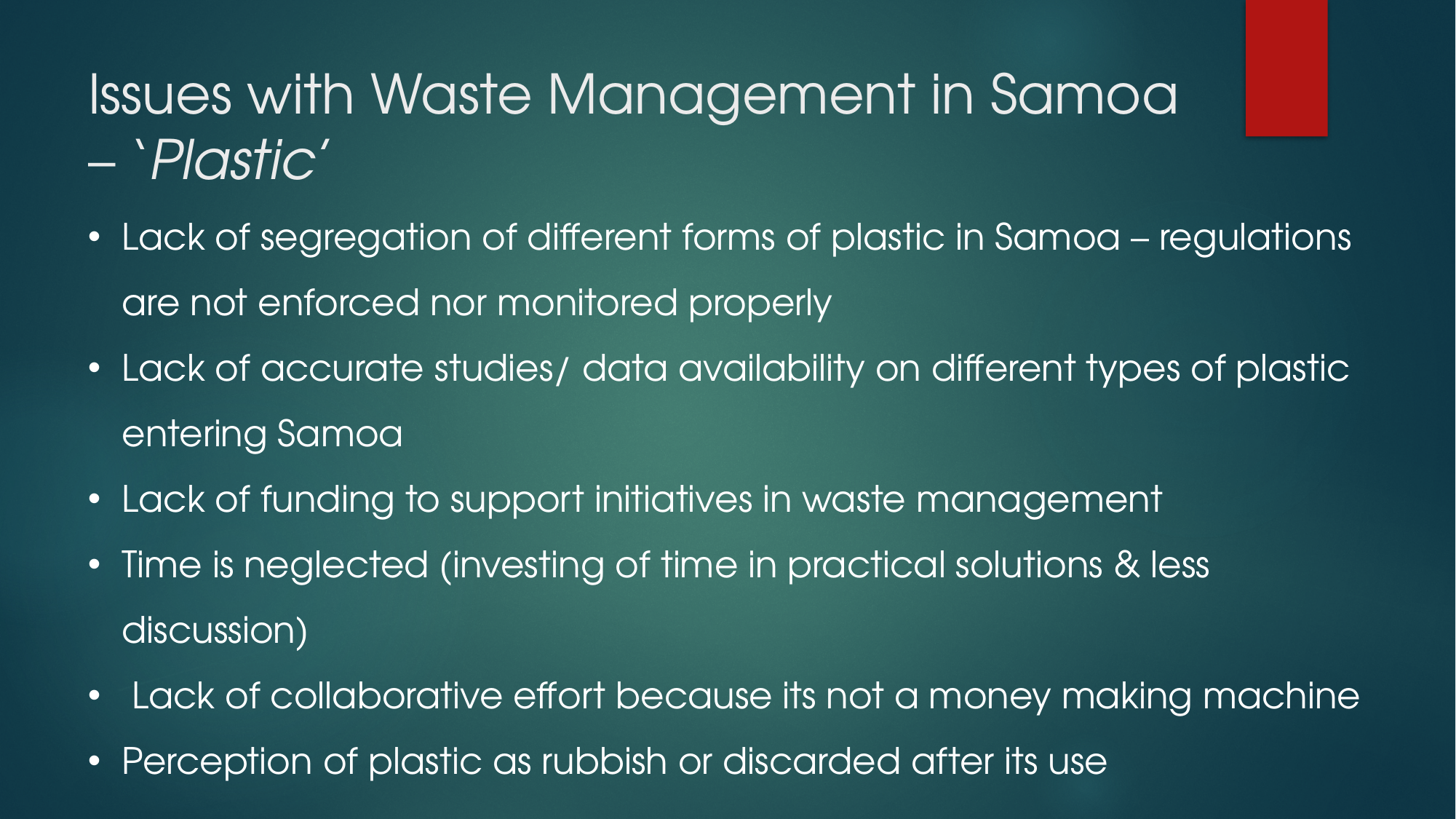

# Issues with Waste Management in Samoa – ‘Plastic’
Lack of segregation of different forms of plastic in Samoa – regulations are not enforced nor monitored properly
Lack of accurate studies/ data availability on different types of plastic entering Samoa
Lack of funding to support initiatives in waste management
Time is neglected (investing of time in practical solutions & less discussion)
 Lack of collaborative effort because its not a money making machine
Perception of plastic as rubbish or discarded after its use